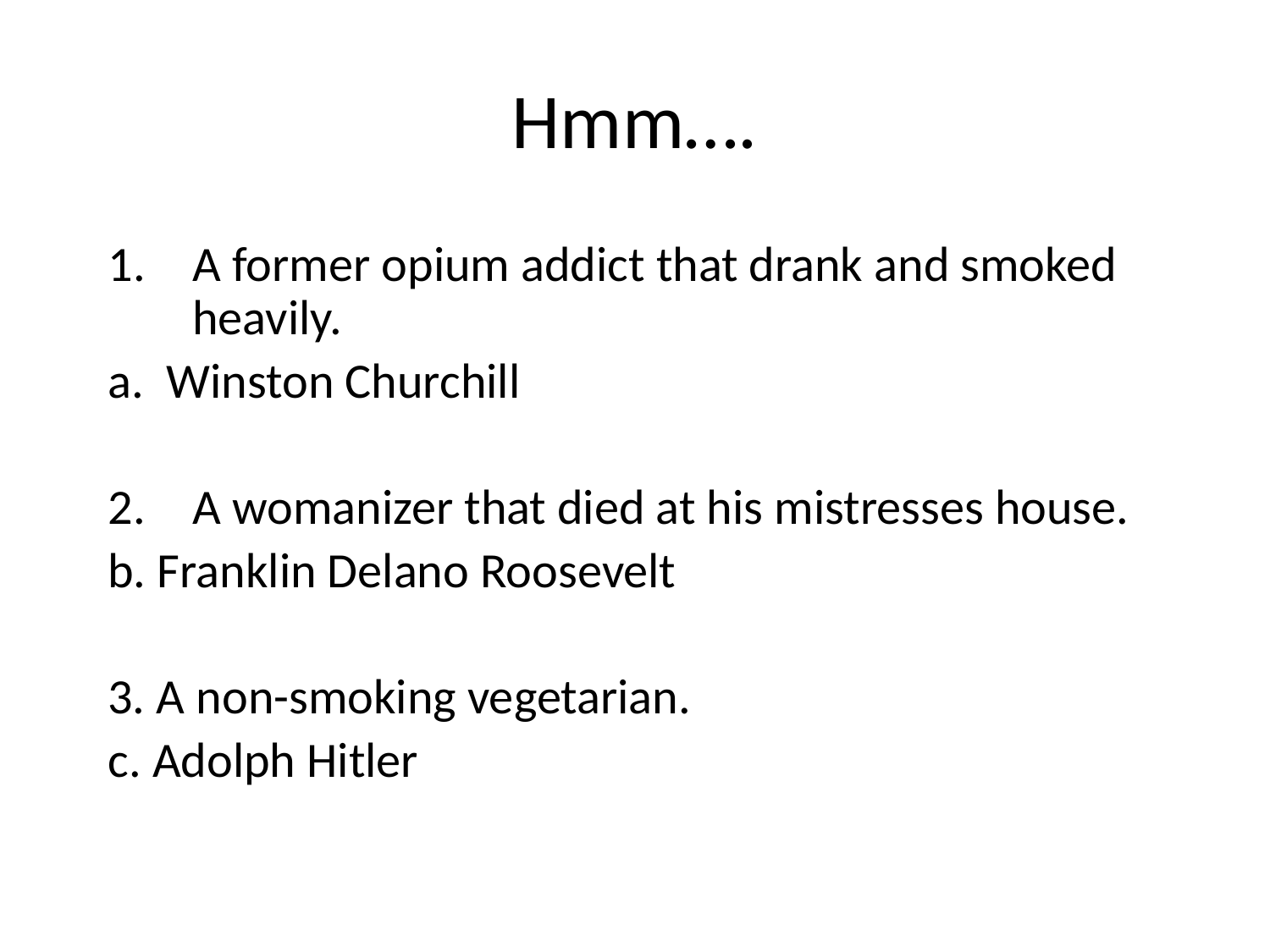

# Hmm….
A former opium addict that drank and smoked heavily.
a.  Winston Churchill

A womanizer that died at his mistresses house.
b. Franklin Delano Roosevelt

3. A non-smoking vegetarian.
c. Adolph Hitler